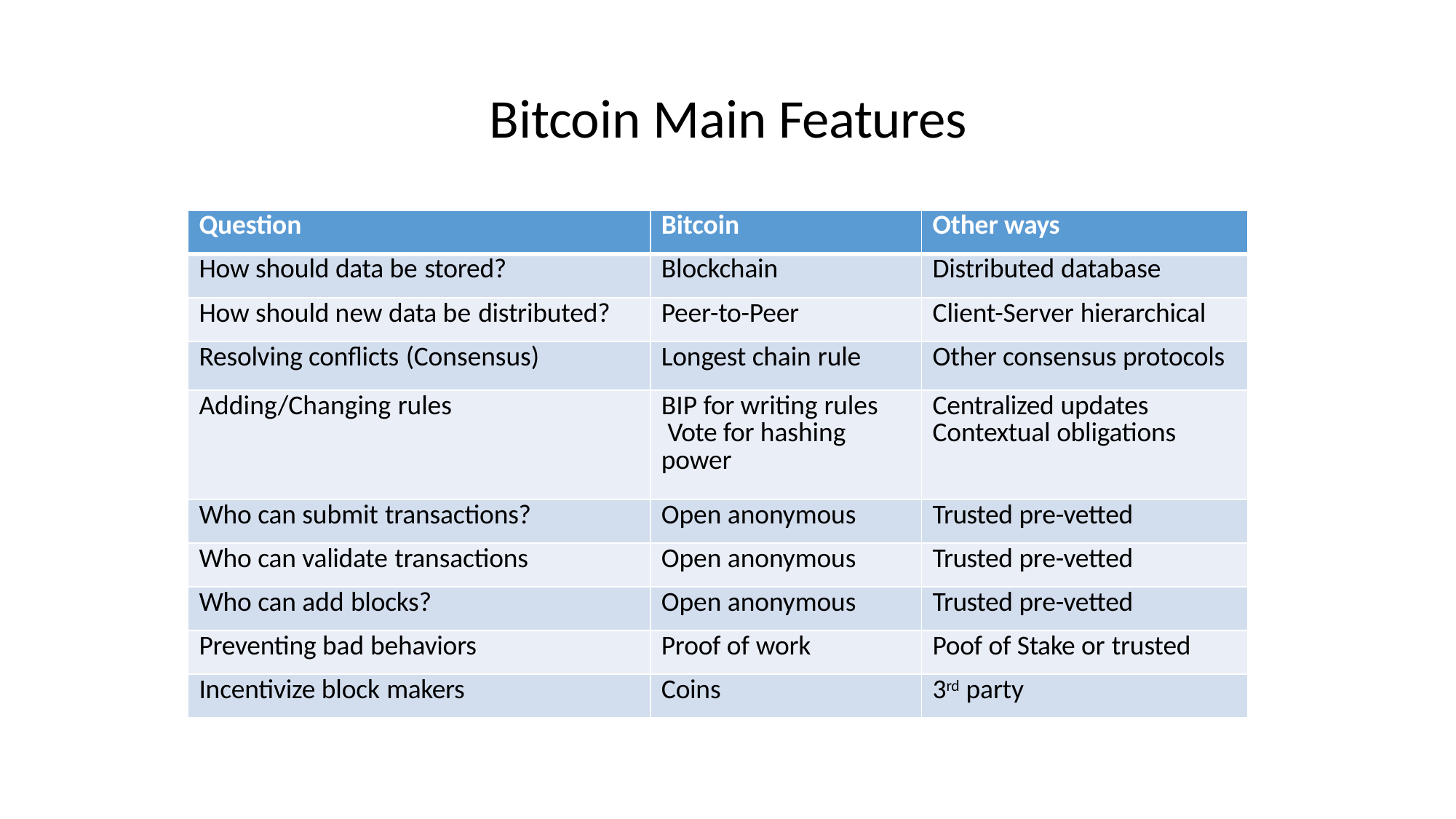

# Bitcoin Main Features
| Question | Bitcoin | Other ways |
| --- | --- | --- |
| How should data be stored? | Blockchain | Distributed database |
| How should new data be distributed? | Peer-to-Peer | Client-Server hierarchical |
| Resolving conflicts (Consensus) | Longest chain rule | Other consensus protocols |
| Adding/Changing rules | BIP for writing rules Vote for hashing power | Centralized updates Contextual obligations |
| Who can submit transactions? | Open anonymous | Trusted pre-vetted |
| Who can validate transactions | Open anonymous | Trusted pre-vetted |
| Who can add blocks? | Open anonymous | Trusted pre-vetted |
| Preventing bad behaviors | Proof of work | Poof of Stake or trusted |
| Incentivize block makers | Coins | 3rd party |